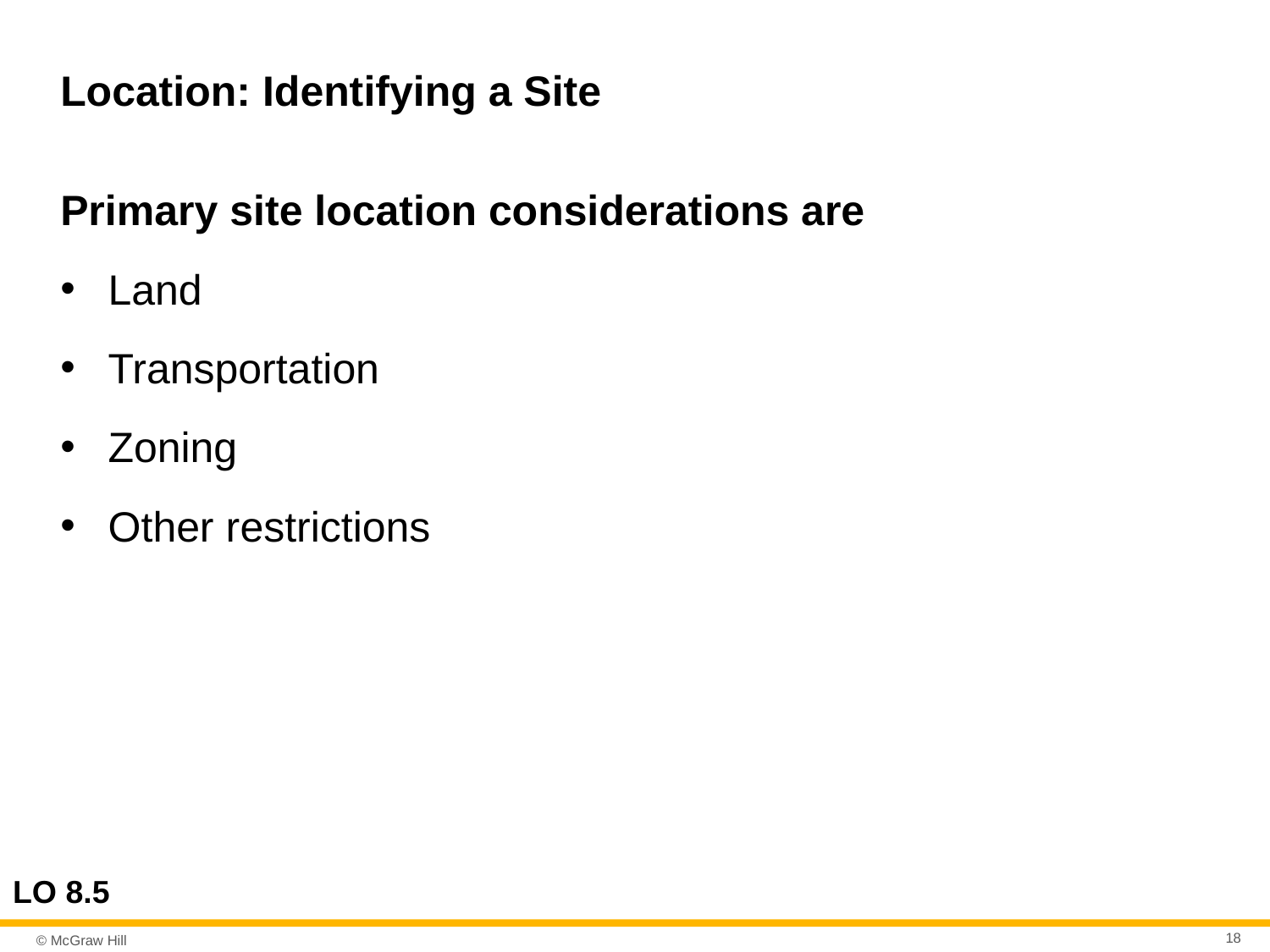

# Location: Identifying a Site
Primary site location considerations are
Land
Transportation
Zoning
Other restrictions
LO 8.5